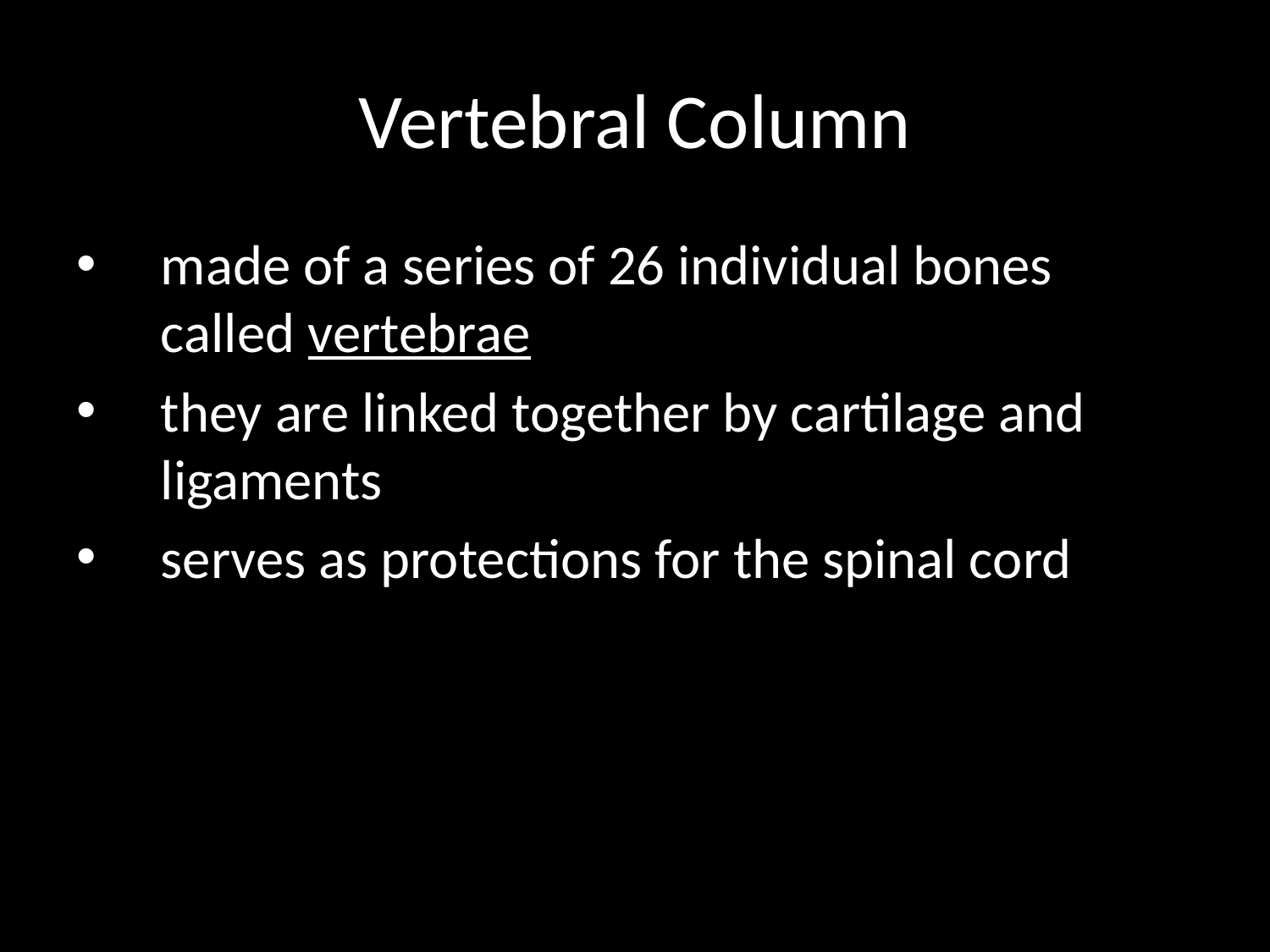

# Vertebral Column
made of a series of 26 individual bones called vertebrae
they are linked together by cartilage and ligaments
serves as protections for the spinal cord